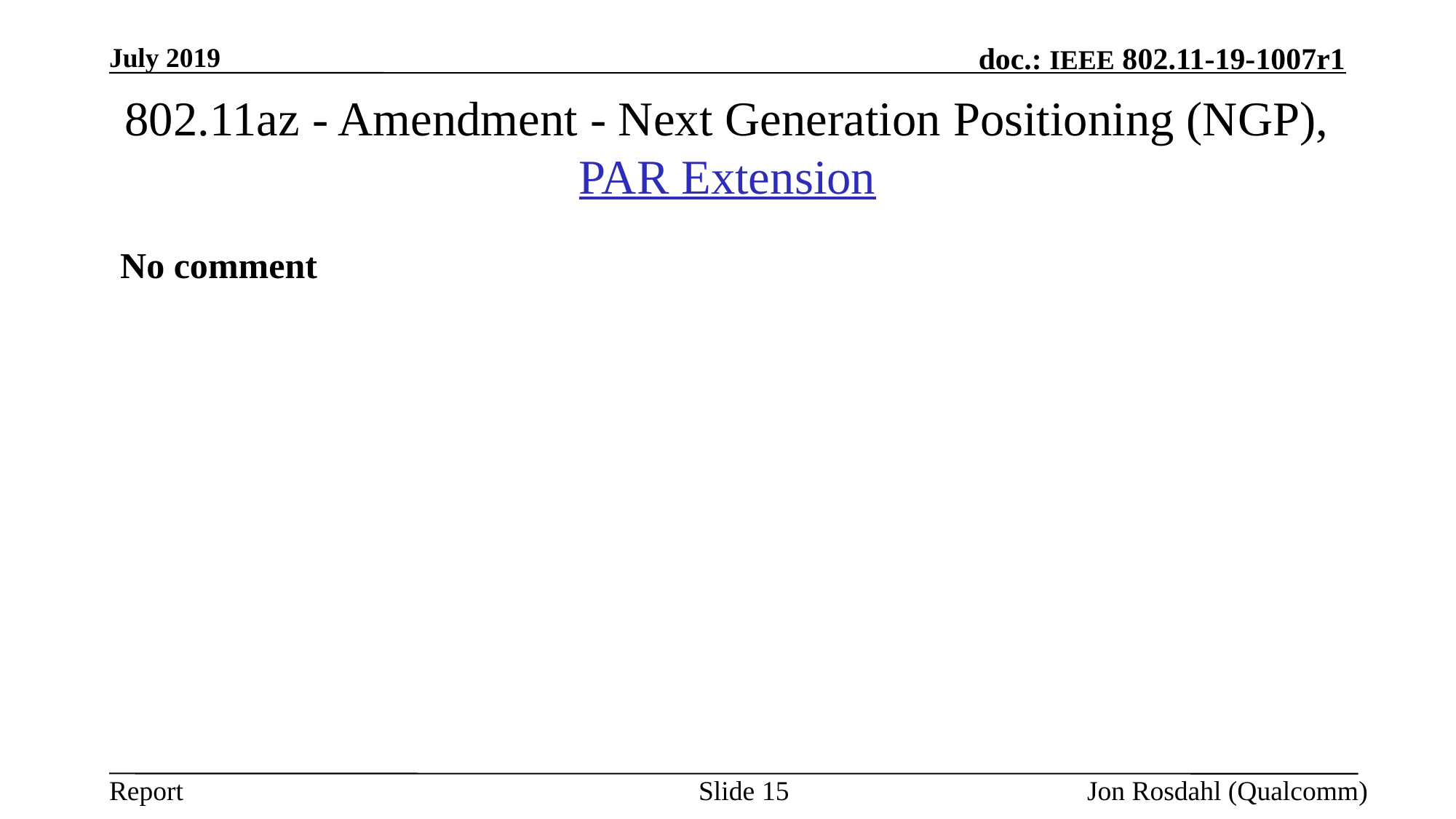

July 2019
# 802.11az - Amendment - Next Generation Positioning (NGP), PAR Extension
No comment
Slide 15
Jon Rosdahl (Qualcomm)